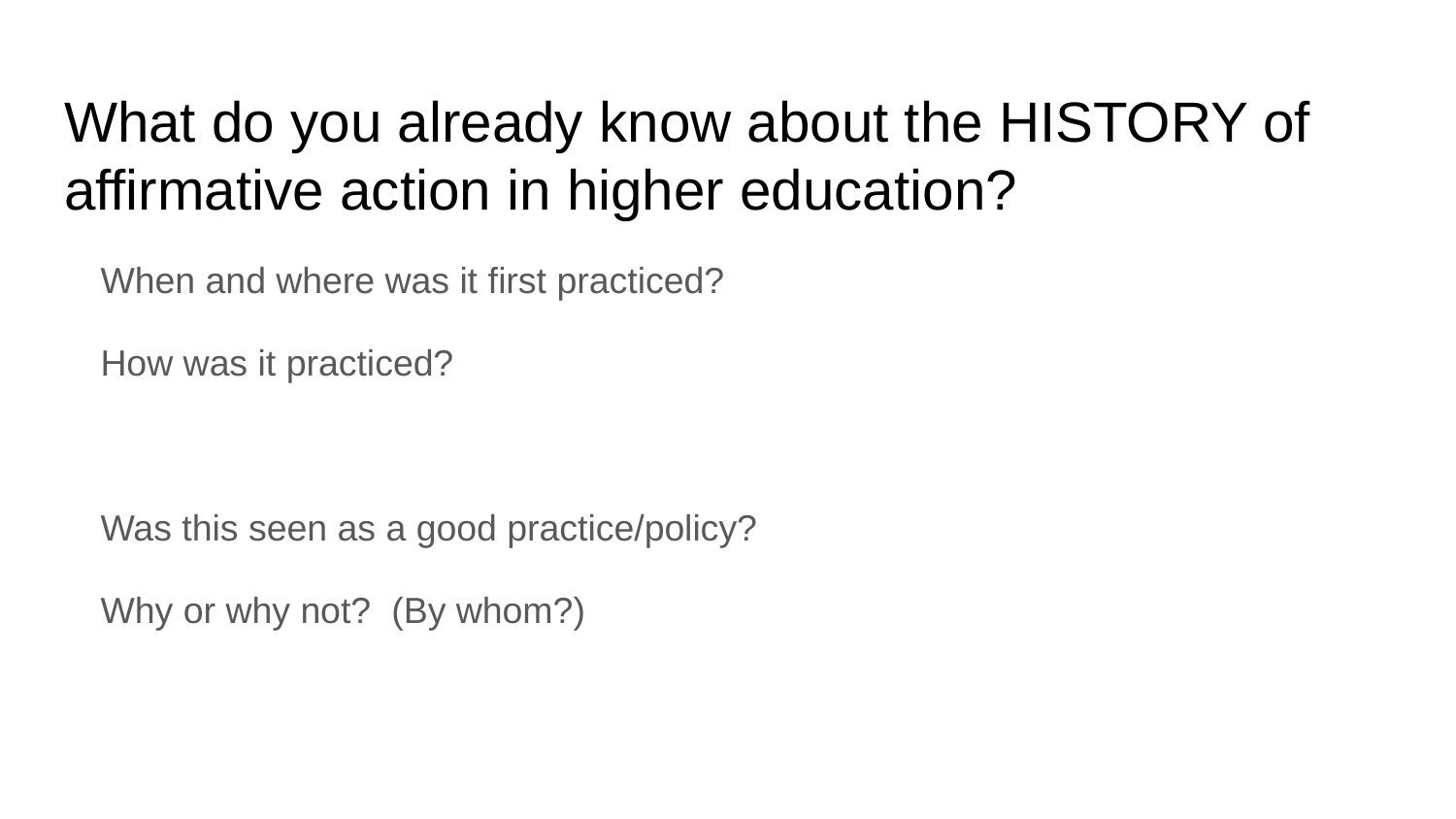

# What do you already know about the HISTORY of affirmative action in higher education?
When and where was it first practiced?
How was it practiced?

Was this seen as a good practice/policy?
Why or why not?  (By whom?)